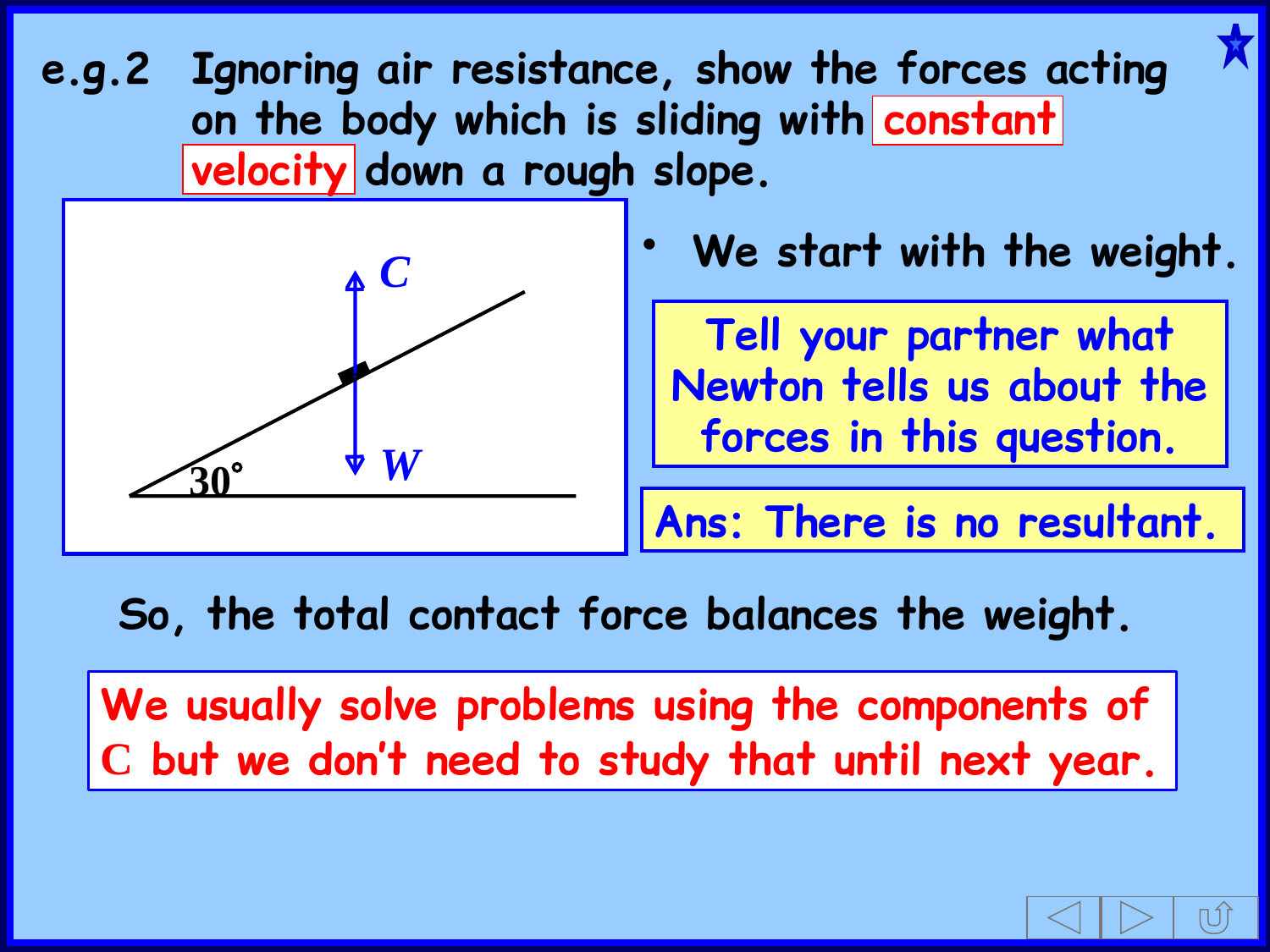

e.g.2	Ignoring air resistance, show the forces acting on the body which is sliding with constant velocity down a rough slope.

We start with the weight.
C

Tell your partner what Newton tells us about the forces in this question.

W
30°
Ans: There is no resultant.

So, the total contact force balances the weight.
We usually solve problems using the components of C but we don’t need to study that until next year.